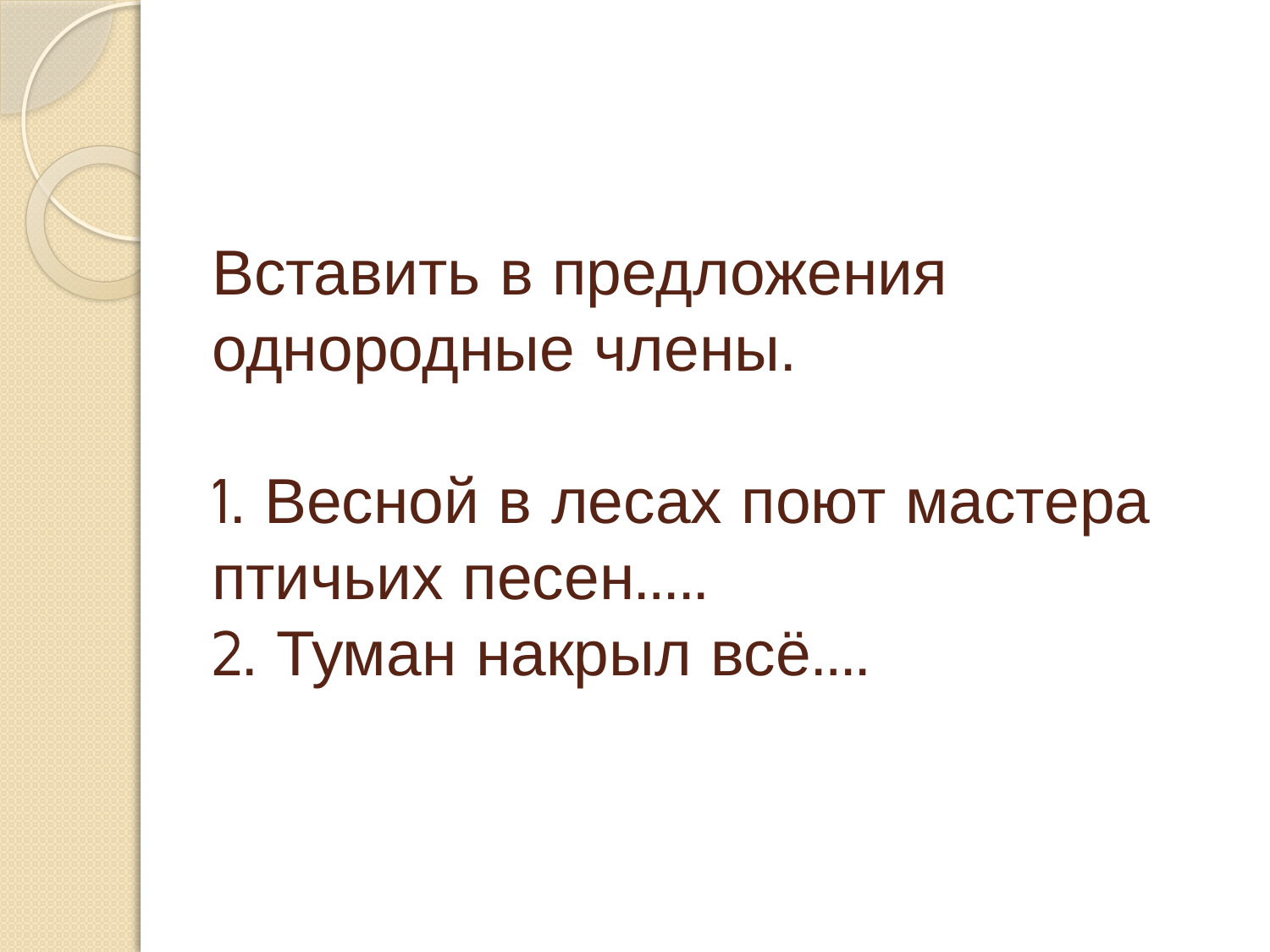

# Вставить в предложения однородные члены. 1. Весной в лесах поют мастера птичьих песен….. 2. Туман накрыл всё….